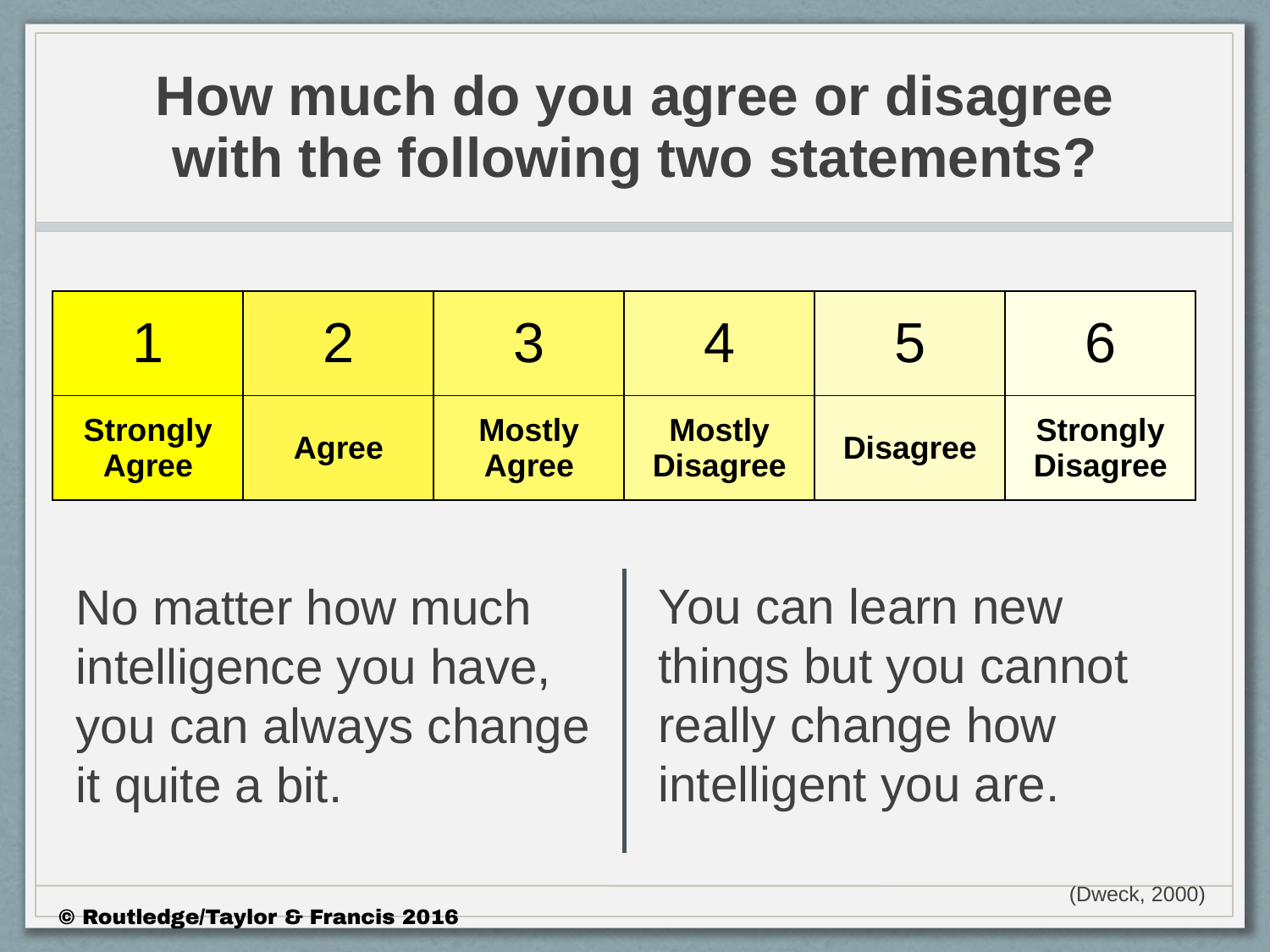

# How much do you agree or disagree with the following two statements?
| 1 | 2 | 3 | 4 | 5 | 6 |
| --- | --- | --- | --- | --- | --- |
| Strongly Agree | Agree | Mostly Agree | Mostly Disagree | Disagree | Strongly Disagree |
You can learn new things but you cannot really change how intelligent you are.
No matter how much intelligence you have, you can always change it quite a bit.
(Dweck, 2000)
© Routledge/Taylor & Francis 2016